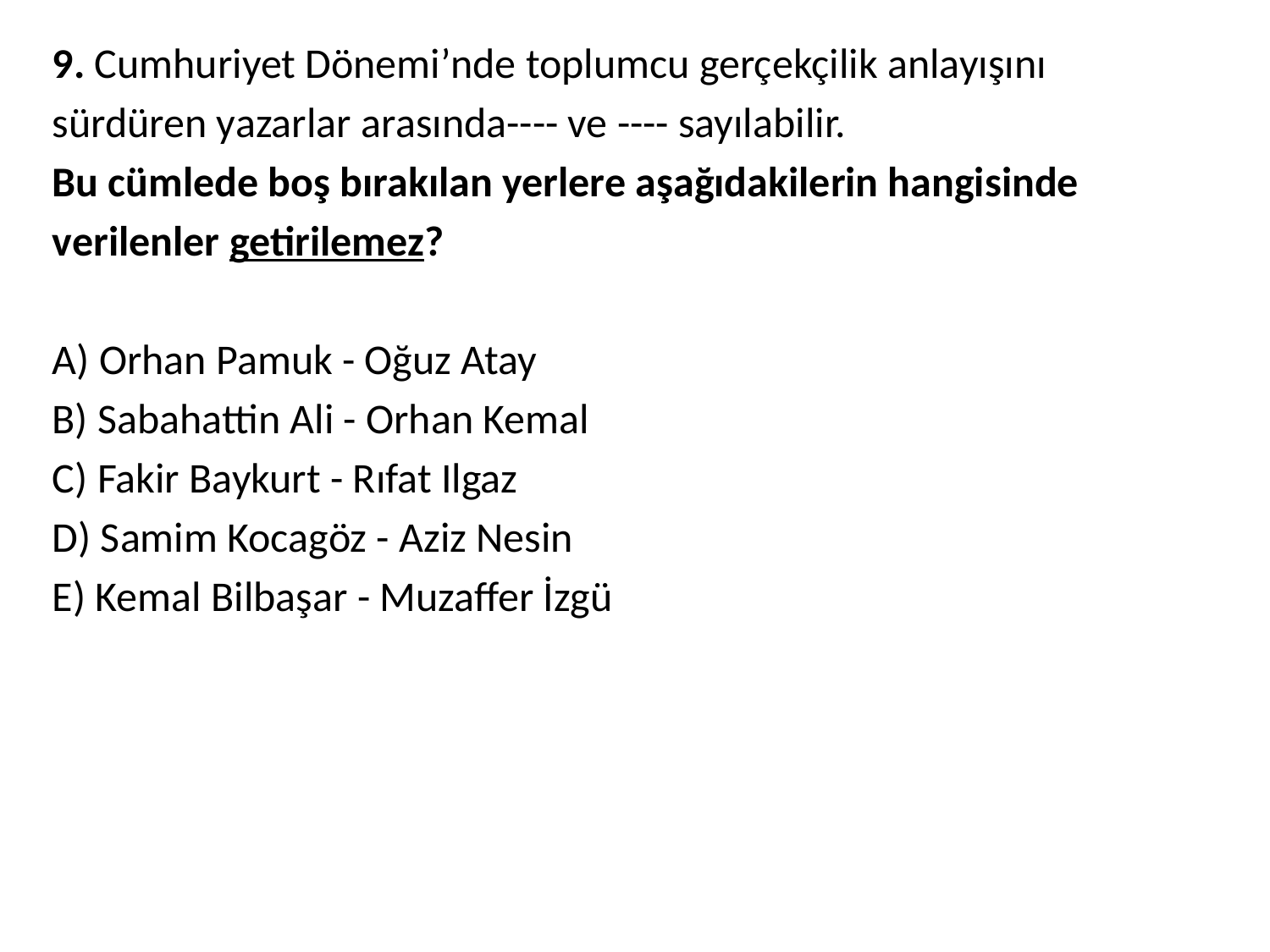

9. Cumhuriyet Dönemi’nde toplumcu gerçekçilik anlayışını
sürdüren yazarlar arasında---- ve ---- sayılabilir.
Bu cümlede boş bırakılan yerlere aşağıdakilerin hangisinde
verilenler getirilemez?

A) Orhan Pamuk - Oğuz Atay
B) Sabahattin Ali - Orhan Kemal
C) Fakir Baykurt - Rıfat Ilgaz
D) Samim Kocagöz - Aziz Nesin
E) Kemal Bilbaşar - Muzaffer İzgü